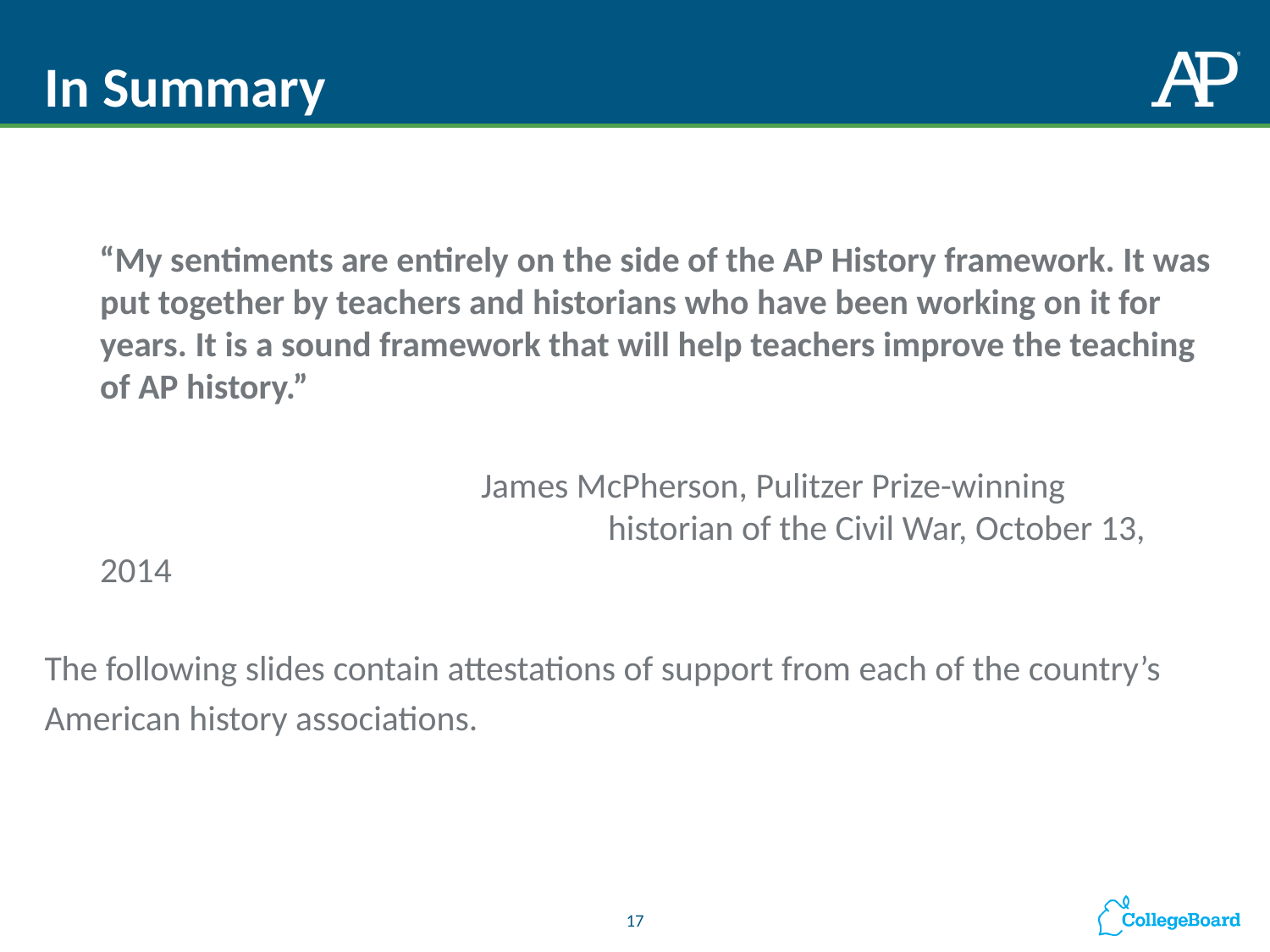

# In Summary

“My sentiments are entirely on the side of the AP History framework. It was put together by teachers and historians who have been working on it for years. It is a sound framework that will help teachers improve the teaching of AP history.”

 				James McPherson, Pulitzer Prize-winning 					historian of the Civil War, October 13, 2014

The following slides contain attestations of support from each of the country’s
American history associations.
17